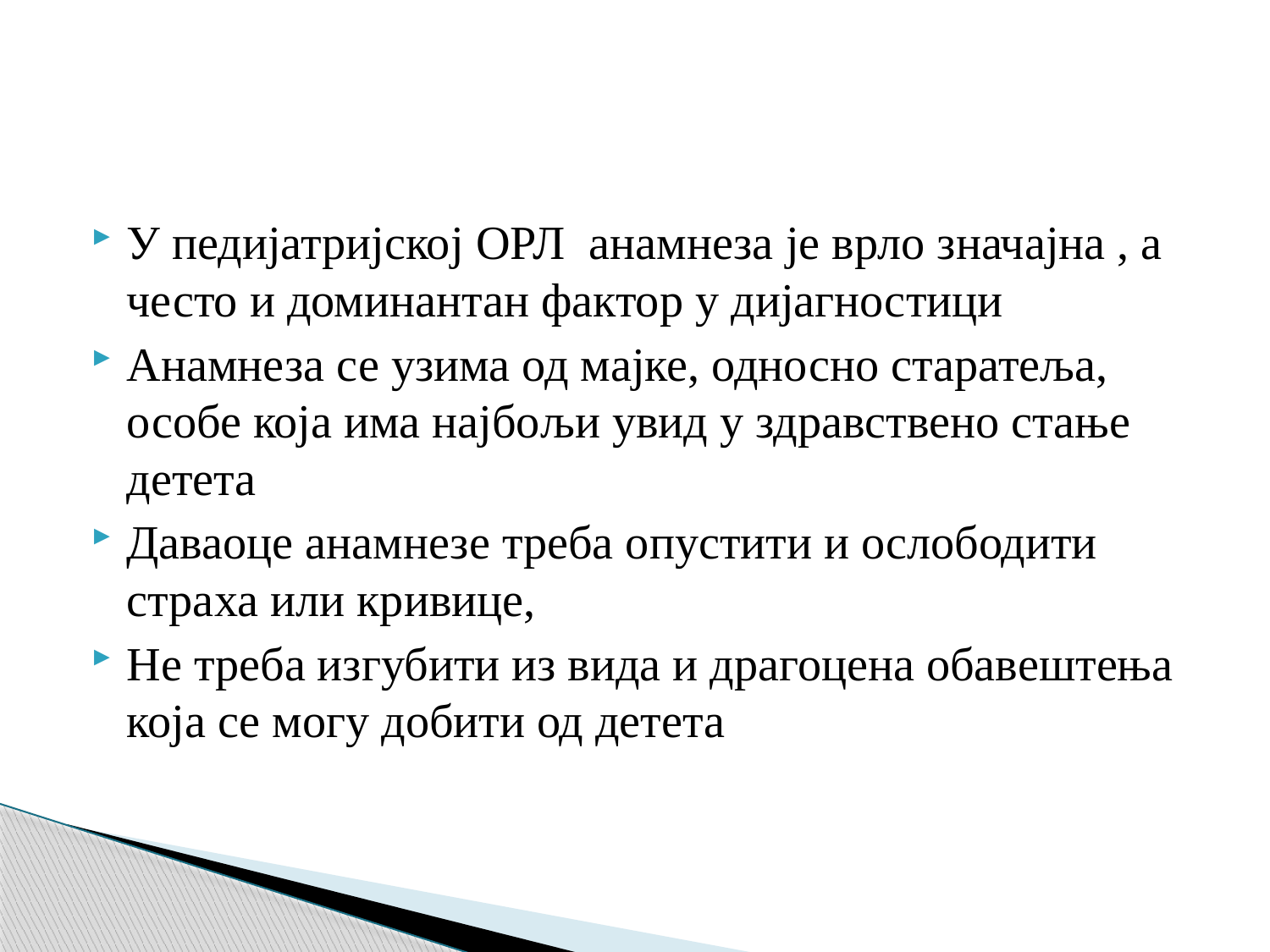

#
У педијатријској ОРЛ  анамнеза је врло значајна , а често и доминантан фактор у дијагностици
Анамнеза се узима од мајке, односно старатеља, особе која има најбољи увид у здравствено стање детета
Даваоце анамнезе треба опустити и ослободити страха или кривице,
Не треба изгубити из вида и драгоцена обавештења која се могу добити од детета